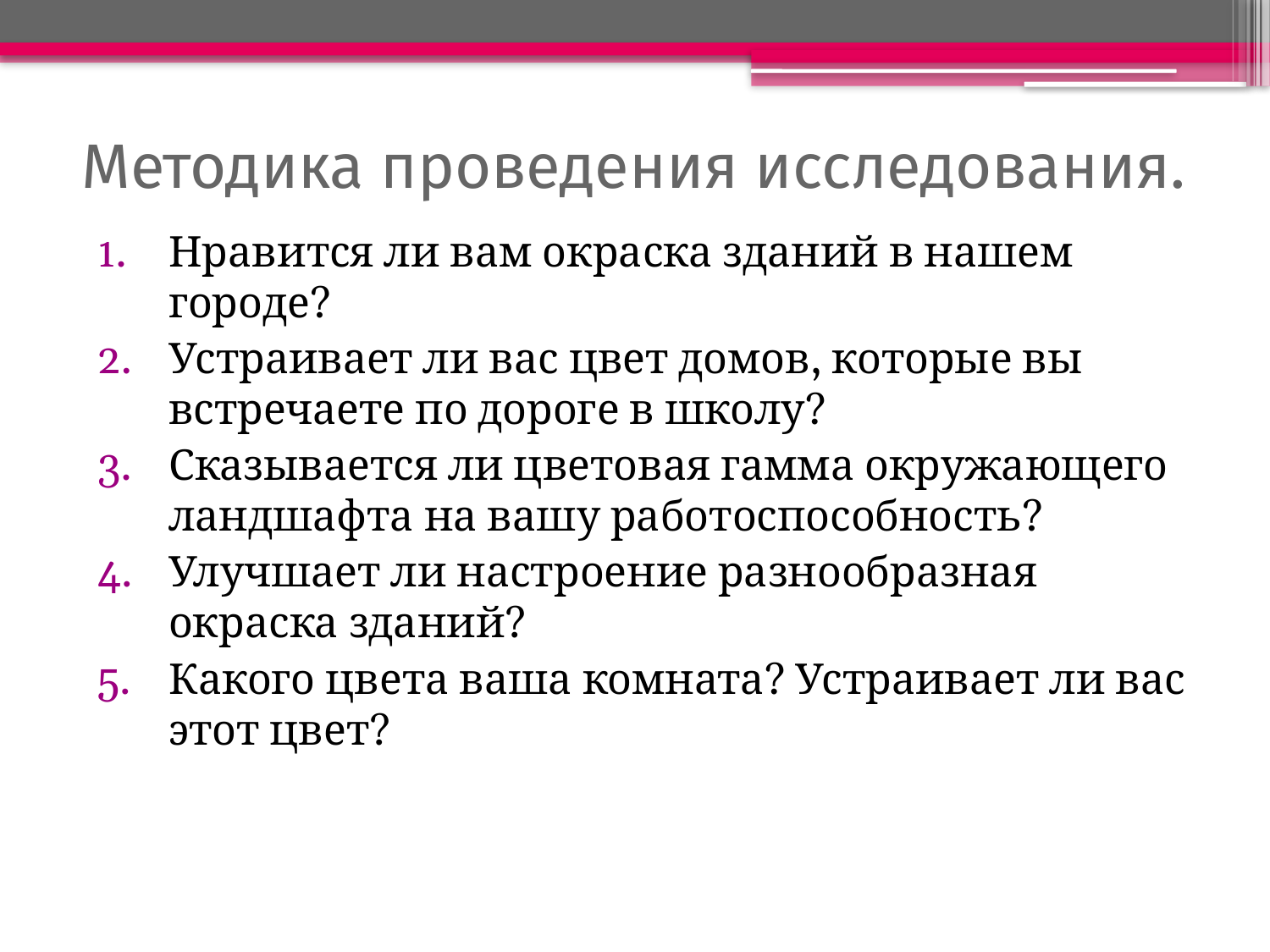

# Методика проведения исследования.
Нравится ли вам окраска зданий в нашем городе?
Устраивает ли вас цвет домов, которые вы встречаете по дороге в школу?
Сказывается ли цветовая гамма окружающего ландшафта на вашу работоспособность?
Улучшает ли настроение разнообразная окраска зданий?
Какого цвета ваша комната? Устраивает ли вас этот цвет?